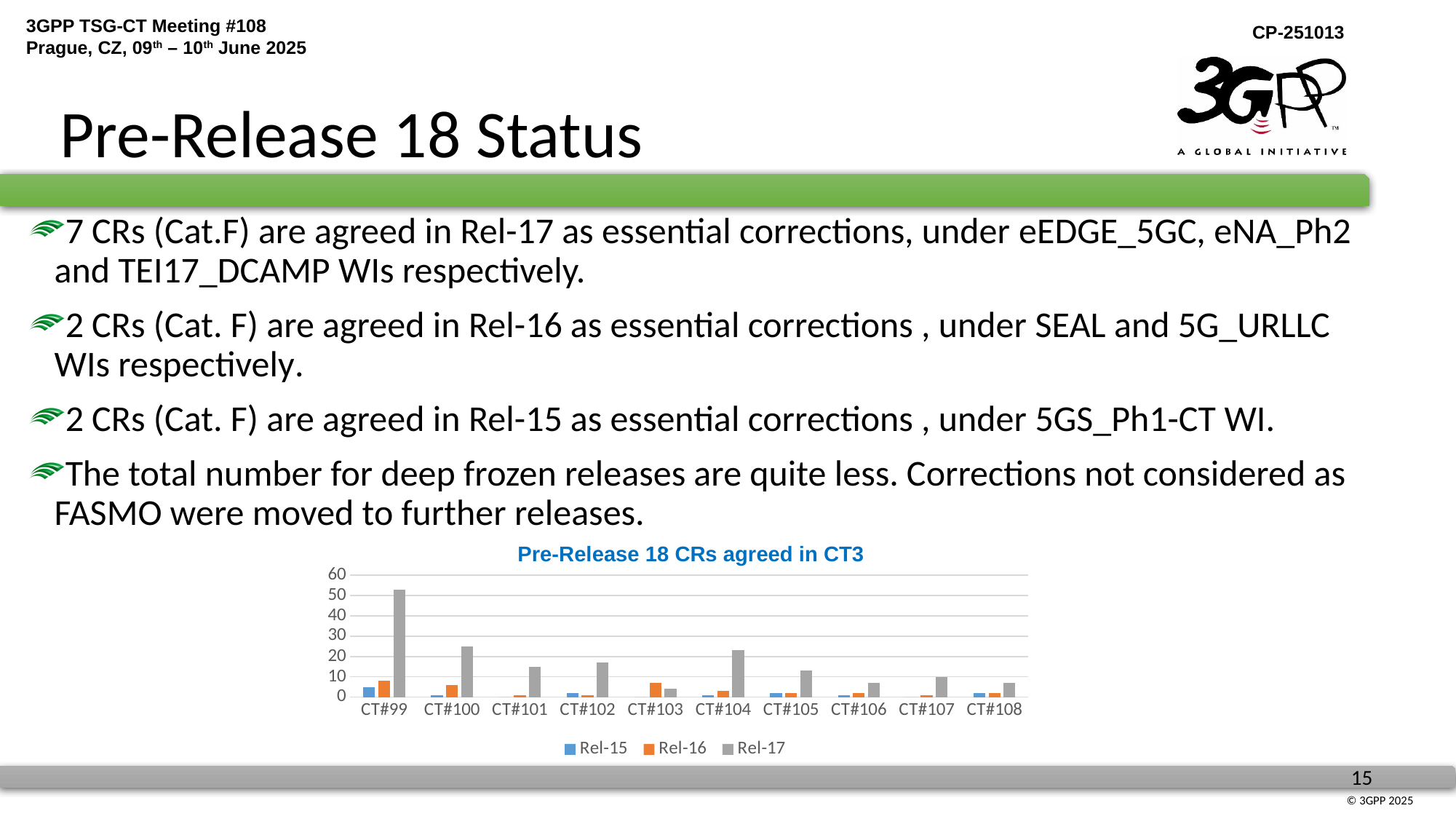

# Pre-Release 18 Status
7 CRs (Cat.F) are agreed in Rel-17 as essential corrections, under eEDGE_5GC, eNA_Ph2 and TEI17_DCAMP WIs respectively.
2 CRs (Cat. F) are agreed in Rel-16 as essential corrections , under SEAL and 5G_URLLC WIs respectively.
2 CRs (Cat. F) are agreed in Rel-15 as essential corrections , under 5GS_Ph1-CT WI.
The total number for deep frozen releases are quite less. Corrections not considered as FASMO were moved to further releases.
Pre-Release 18 CRs agreed in CT3

### Chart

| Category | Rel-15 | Rel-16 | Rel-17 |
|---|---|---|---|
| CT#99 | 5.0 | 8.0 | 53.0 |
| CT#100 | 1.0 | 6.0 | 25.0 |
| CT#101 | 0.0 | 1.0 | 15.0 |
| CT#102 | 2.0 | 1.0 | 17.0 |
| CT#103 | 0.0 | 7.0 | 4.0 |
| CT#104 | 1.0 | 3.0 | 23.0 |
| CT#105 | 2.0 | 2.0 | 13.0 |
| CT#106 | 1.0 | 2.0 | 7.0 |
| CT#107 | 0.0 | 1.0 | 10.0 |
| CT#108 | 2.0 | 2.0 | 7.0 |